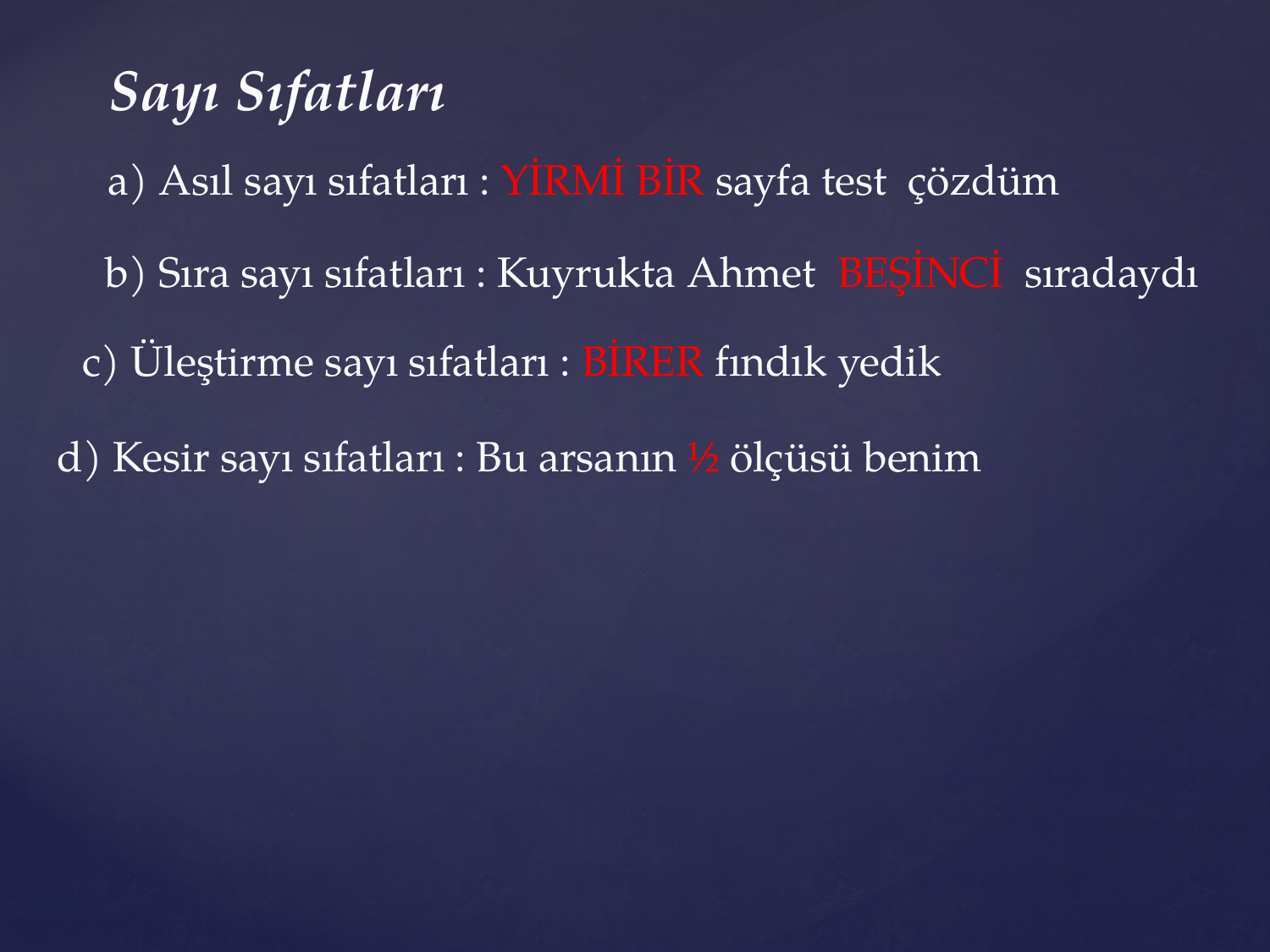

Sayı Sıfatları
a) Asıl sayı sıfatları : YİRMİ BİR sayfa test  çözdüm
b) Sıra sayı sıfatları : Kuyrukta Ahmet  BEŞİNCİ  sıradaydı
c) Üleştirme sayı sıfatları : BİRER fındık yedik
d) Kesir sayı sıfatları : Bu arsanın ½ ölçüsü benim